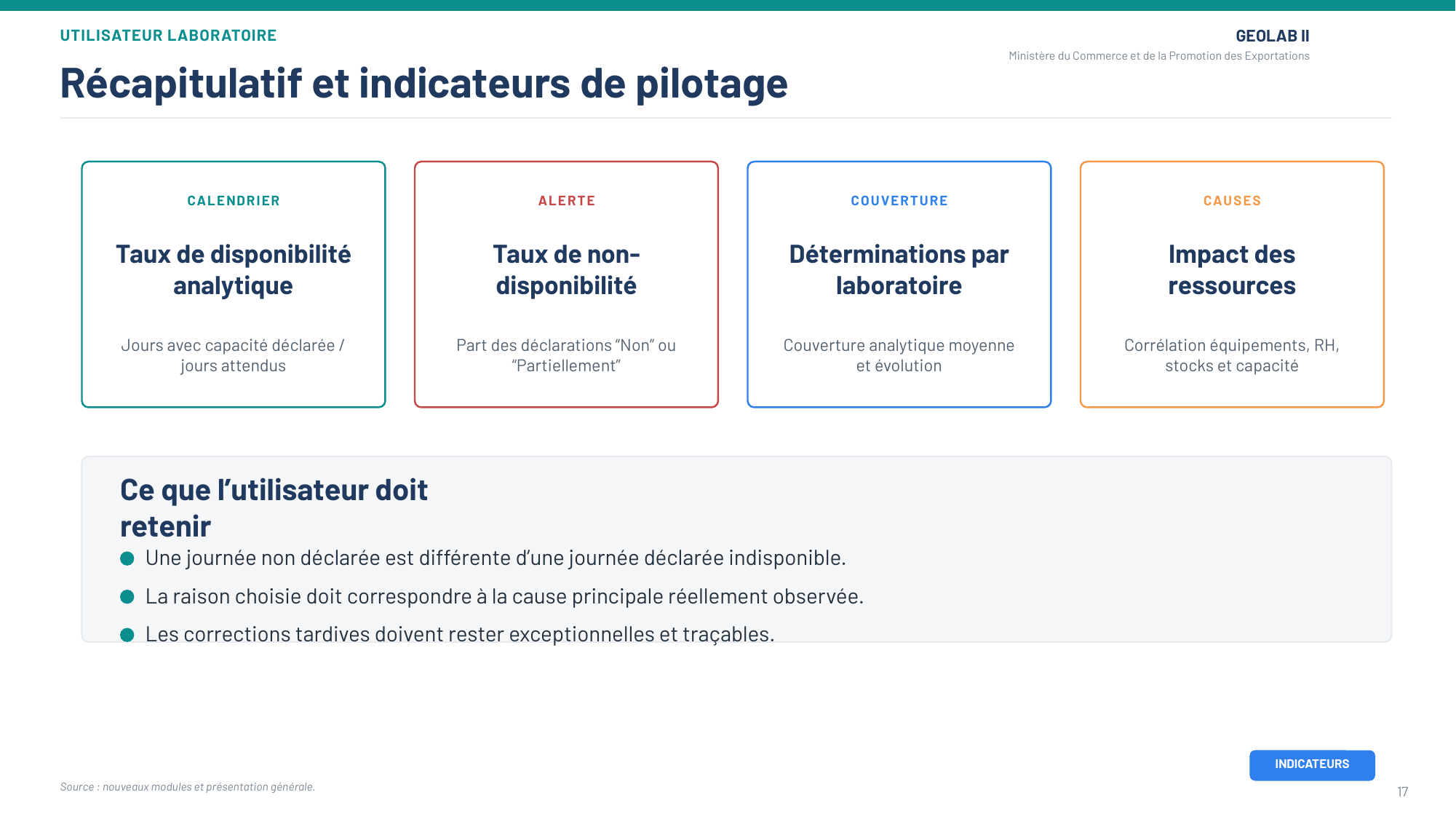

UTILISATEUR LABORATOIRE
GEOLAB II
Ministère du Commerce et de la Promotion des Exportations
Récapitulatif et indicateurs de pilotage

CALENDRIER
ALERTE
COUVERTURE
CAUSES
Taux de disponibilité analytique
Taux de non-disponibilité
Déterminations par laboratoire
Impact des ressources
Jours avec capacité déclarée / jours attendus
Part des déclarations “Non” ou “Partiellement”
Couverture analytique moyenne et évolution
Corrélation équipements, RH, stocks et capacité

Ce que l’utilisateur doit retenir
Une journée non déclarée est différente d’une journée déclarée indisponible.

La raison choisie doit correspondre à la cause principale réellement observée.

Les corrections tardives doivent rester exceptionnelles et traçables.

INDICATEURS
Source : nouveaux modules et présentation générale.
17